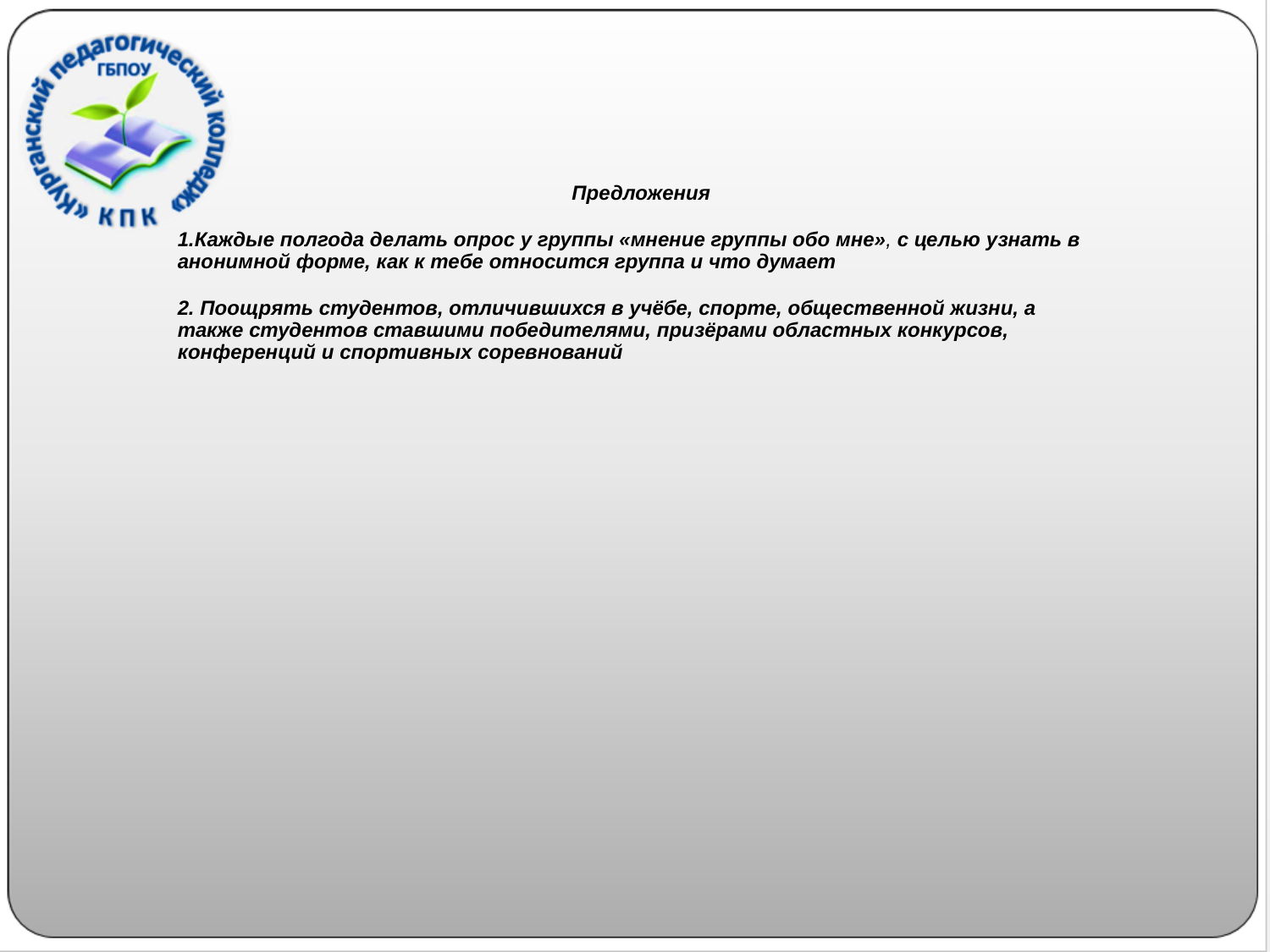

Предложения

1.Каждые полгода делать опрос у группы «мнение группы обо мне», с целью узнать в анонимной форме, как к тебе относится группа и что думает

2. Поощрять студентов, отличившихся в учёбе, спорте, общественной жизни, а также студентов ставшими победителями, призёрами областных конкурсов, конференций и спортивных соревнований